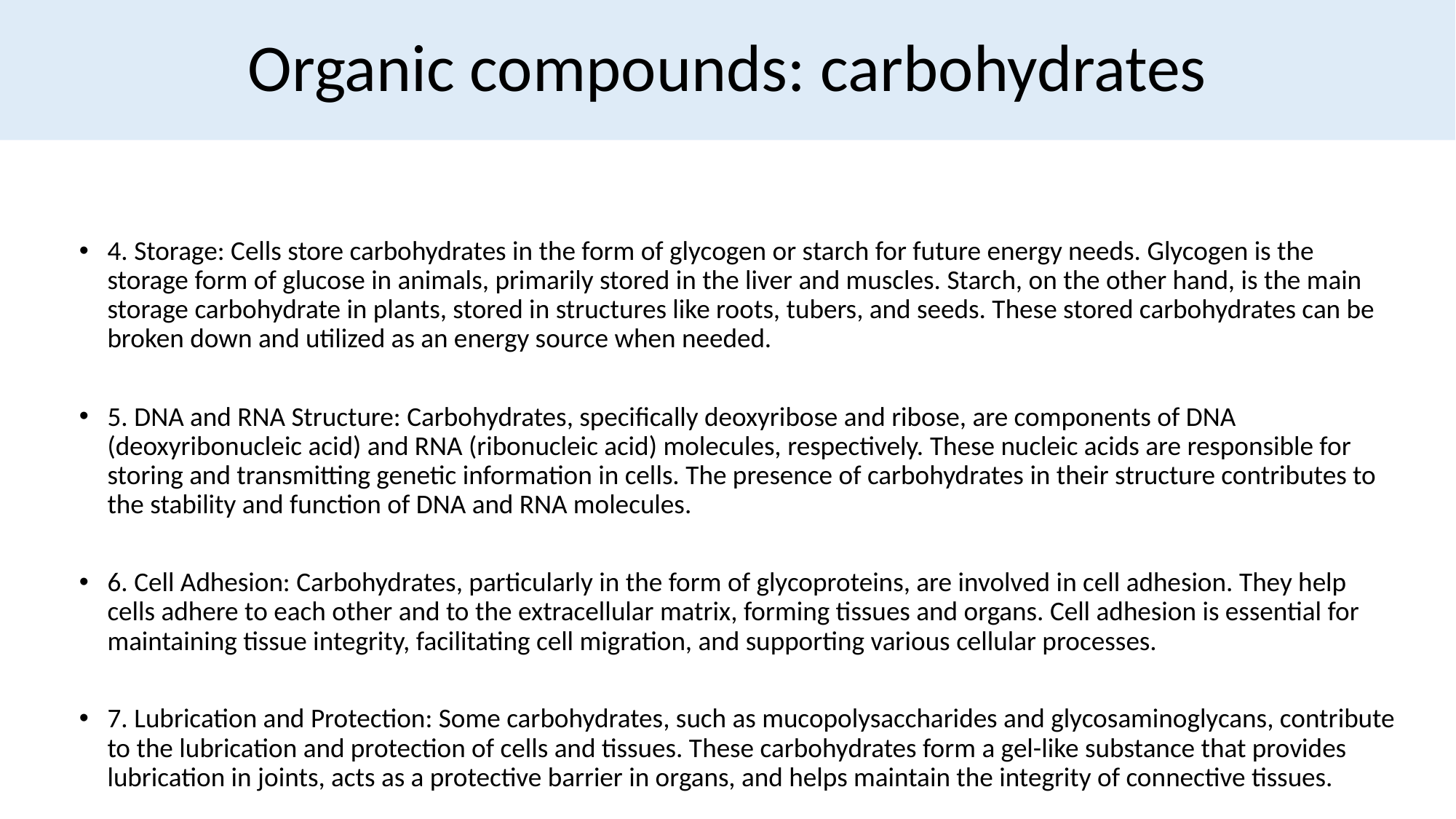

# Organic compounds: carbohydrates

4. Storage: Cells store carbohydrates in the form of glycogen or starch for future energy needs. Glycogen is the storage form of glucose in animals, primarily stored in the liver and muscles. Starch, on the other hand, is the main storage carbohydrate in plants, stored in structures like roots, tubers, and seeds. These stored carbohydrates can be broken down and utilized as an energy source when needed.

5. DNA and RNA Structure: Carbohydrates, specifically deoxyribose and ribose, are components of DNA (deoxyribonucleic acid) and RNA (ribonucleic acid) molecules, respectively. These nucleic acids are responsible for storing and transmitting genetic information in cells. The presence of carbohydrates in their structure contributes to the stability and function of DNA and RNA molecules.

6. Cell Adhesion: Carbohydrates, particularly in the form of glycoproteins, are involved in cell adhesion. They help cells adhere to each other and to the extracellular matrix, forming tissues and organs. Cell adhesion is essential for maintaining tissue integrity, facilitating cell migration, and supporting various cellular processes.

7. Lubrication and Protection: Some carbohydrates, such as mucopolysaccharides and glycosaminoglycans, contribute to the lubrication and protection of cells and tissues. These carbohydrates form a gel-like substance that provides lubrication in joints, acts as a protective barrier in organs, and helps maintain the integrity of connective tissues.